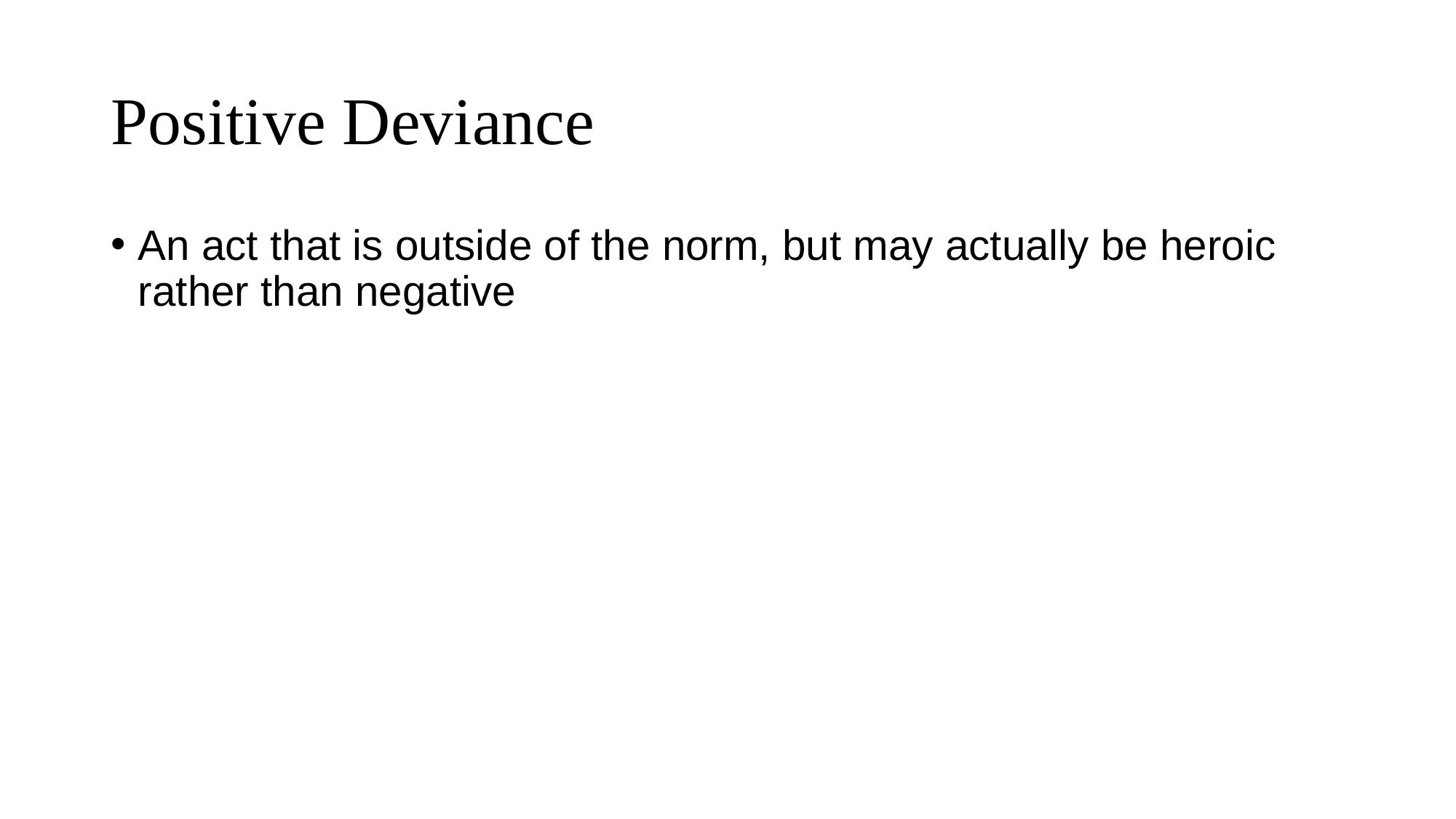

# Positive Deviance
An act that is outside of the norm, but may actually be heroic rather than negative